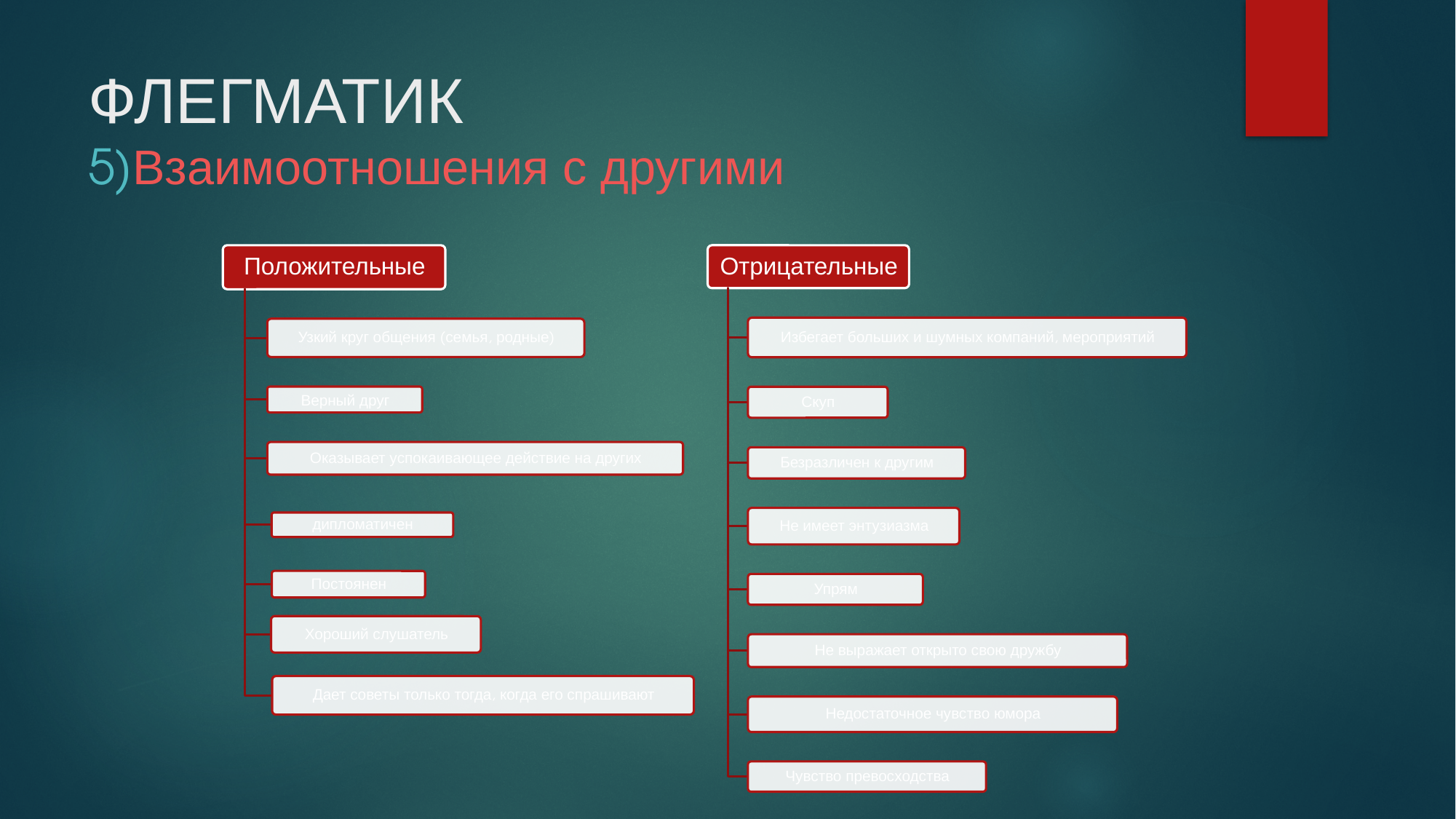

# ФЛЕГМАТИК 5)Взаимоотношения с другими
Положительные
Узкий круг общения (семья, родные)
Верный друг
Оказывает успокаивающее действие на других
Постоянен
Дает советы только тогда, когда его спрашивают
дипломатичен
Хороший слушатель
Отрицательные
Избегает больших и шумных компаний, мероприятий
Скуп
Безразличен к другим
Не имеет энтузиазма
Упрям
Не выражает открыто свою дружбу
Недостаточное чувство юмора
Чувство превосходства